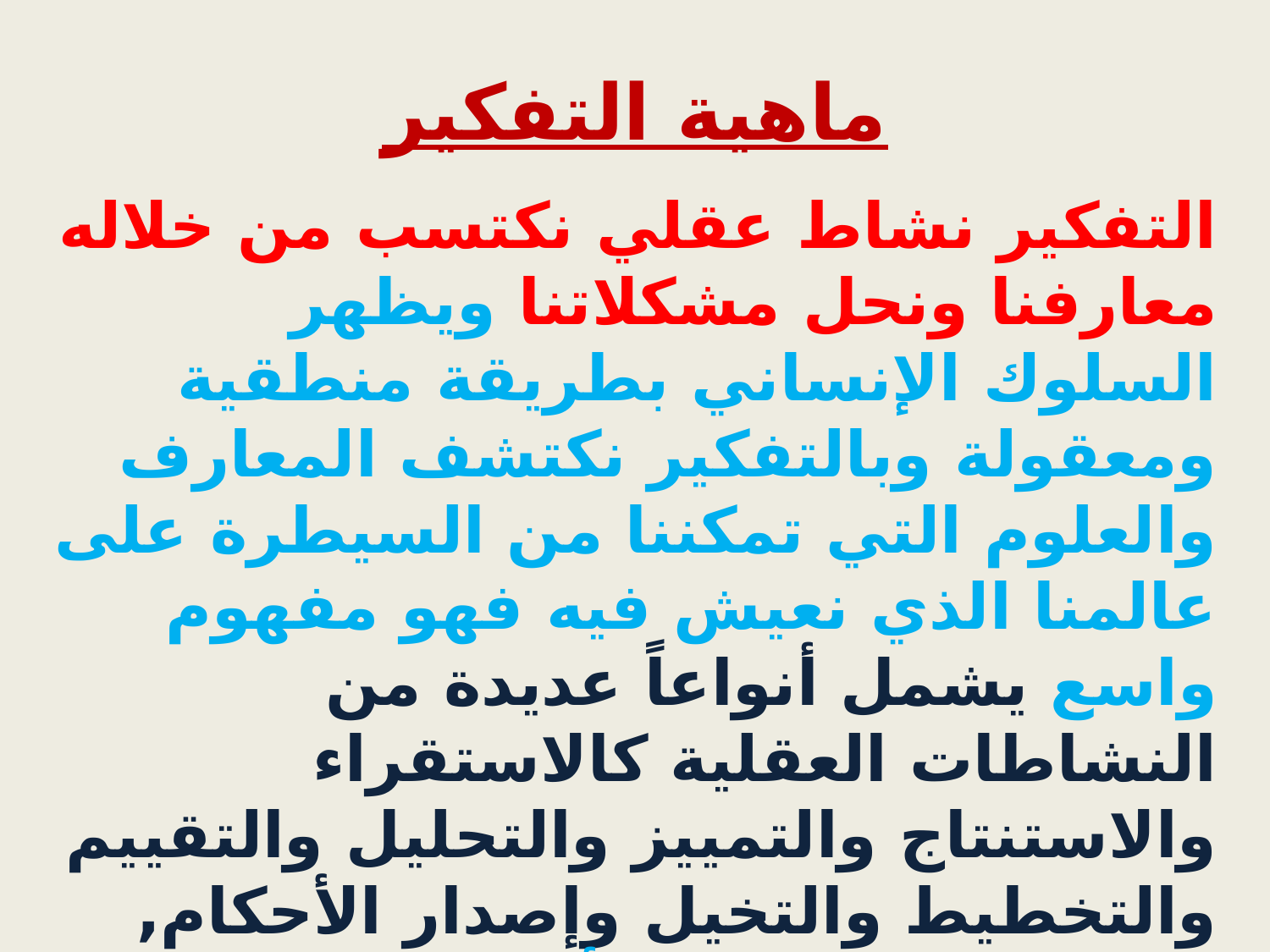

# ماهية التفكير
التفكير نشاط عقلي نكتسب من خلاله معارفنا ونحل مشكلاتنا ويظهر السلوك الإنساني بطريقة منطقية ومعقولة وبالتفكير نكتشف المعارف والعلوم التي تمكننا من السيطرة على عالمنا الذي نعيش فيه فهو مفهوم واسع يشمل أنواعاً عديدة من النشاطات العقلية كالاستقراء والاستنتاج والتمييز والتحليل والتقييم والتخطيط والتخيل وإصدار الأحكام, ولقد وصفه البعض بأنه نشاط عقلي رمزي بينما وصفه آخرون على أنه نشاط عقلي تصوري في حين وصفه آخرون على أنه حركات عضلية تقوم بها أعضاء النطق وكأن التفكير لغة صامتة بينما رآه علماء النفس المعرفي على أنه عمليات معالجة للتمثيلات العقلية.